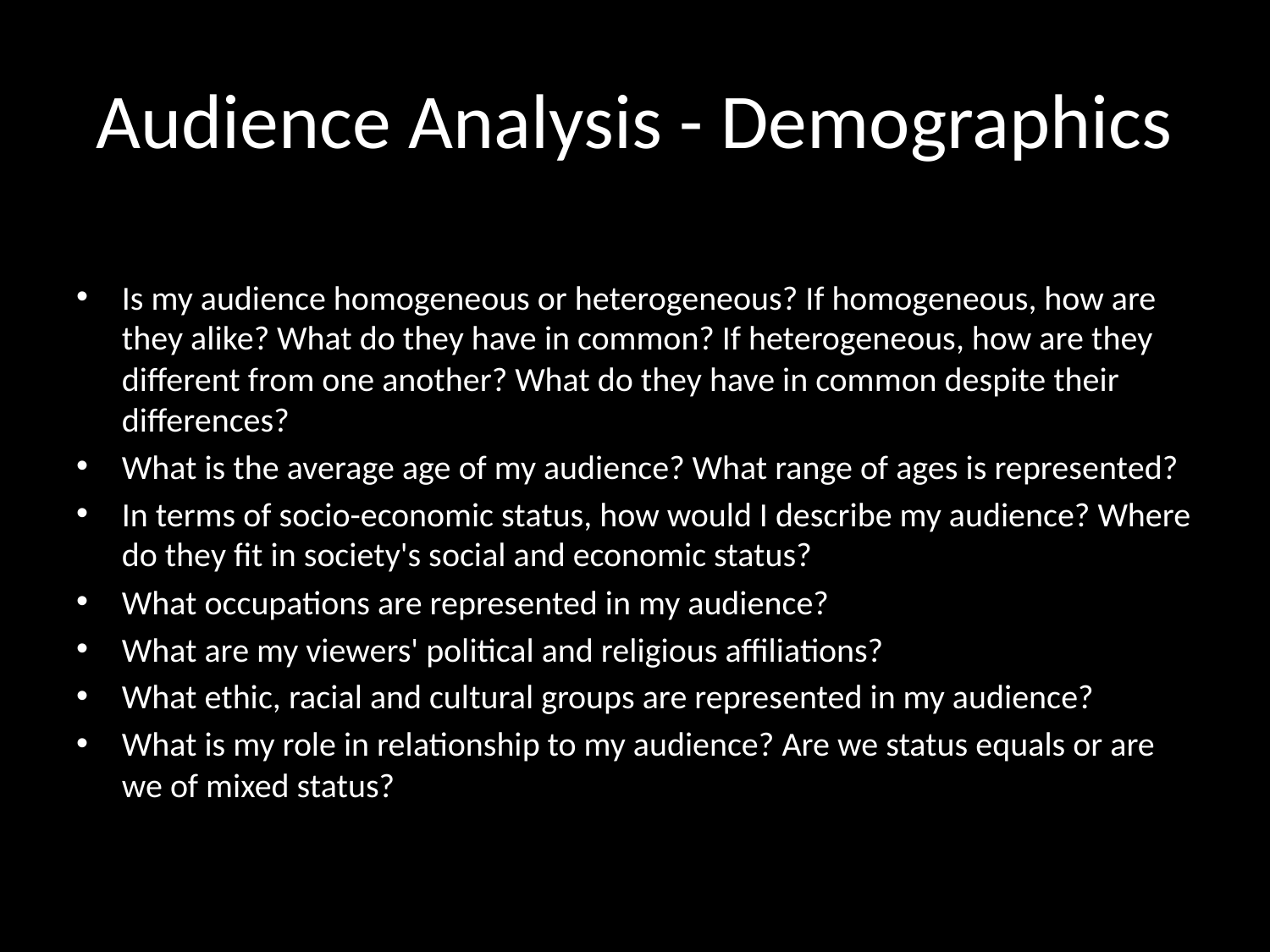

# Audience Analysis - Demographics

Is my audience homogeneous or heterogeneous? If homogeneous, how are they alike? What do they have in common? If heterogeneous, how are they different from one another? What do they have in common despite their differences?
What is the average age of my audience? What range of ages is represented?
In terms of socio-economic status, how would I describe my audience? Where do they fit in society's social and economic status?
What occupations are represented in my audience?
What are my viewers' political and religious affiliations?
What ethic, racial and cultural groups are represented in my audience?
What is my role in relationship to my audience? Are we status equals or are we of mixed status?